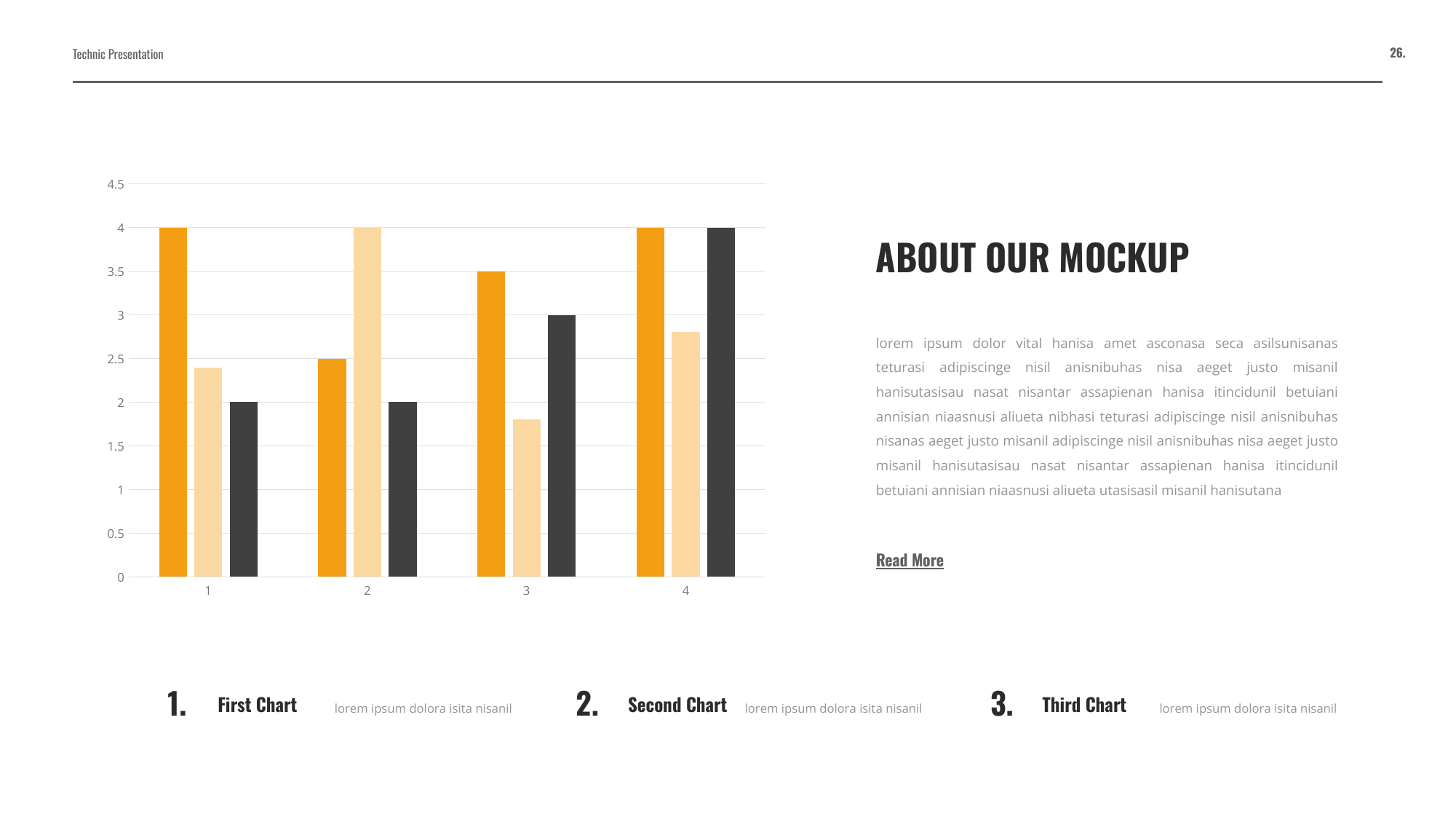

26.
Technic Presentation

### Chart

| Category | Series 1 | Series 2 | Series 3 |
|---|---|---|---|
| 1 | 4.0 | 2.4 | 2.0 |
| 2 | 2.5 | 4.0 | 2.0 |
| 3 | 3.5 | 1.8 | 3.0 |
| 4 | 4.0 | 2.8 | 4.0 |
ABOUT OUR MOCKUP
lorem ipsum dolor vital hanisa amet asconasa seca asilsunisanas teturasi adipiscinge nisil anisnibuhas nisa aeget justo misanil hanisutasisau nasat nisantar assapienan hanisa itincidunil betuiani annisian niaasnusi aliueta nibhasi teturasi adipiscinge nisil anisnibuhas nisanas aeget justo misanil adipiscinge nisil anisnibuhas nisa aeget justo misanil hanisutasisau nasat nisantar assapienan hanisa itincidunil betuiani annisian niaasnusi aliueta utasisasil misanil hanisutana
Read More
1.
lorem ipsum dolora isita nisanil
First Chart
2.
lorem ipsum dolora isita nisanil
Second Chart
3.
lorem ipsum dolora isita nisanil
Third Chart